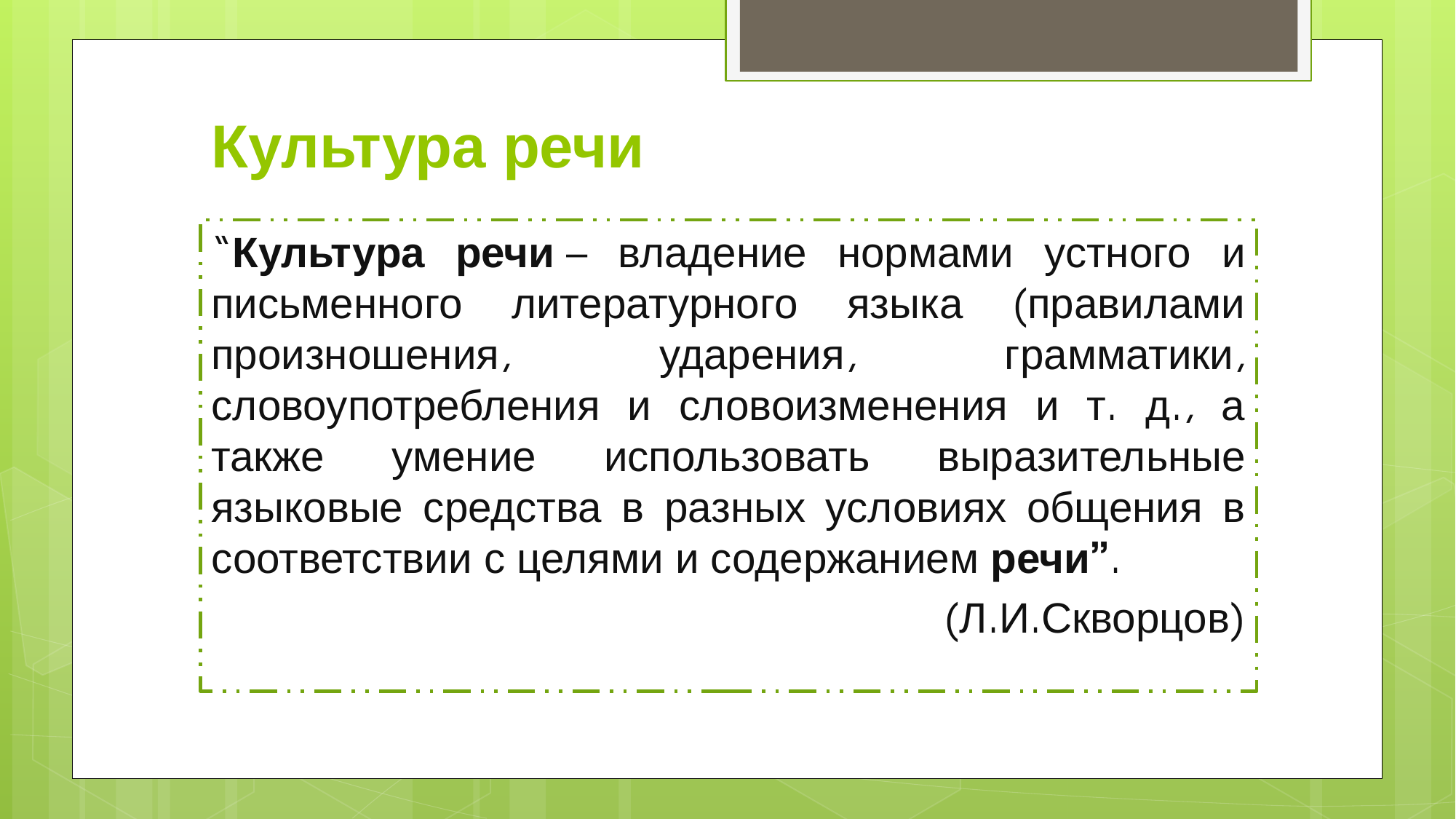

# Культура речи
“Культура речи – владение нормами устного и письменного литературного языка (правилами произношения, ударения, грамматики, словоупотребления и словоизменения и т. д., а также умение использовать выразительные языковые средства в разных условиях общения в соответствии с целями и содержанием речи”.
(Л.И.Скворцов)